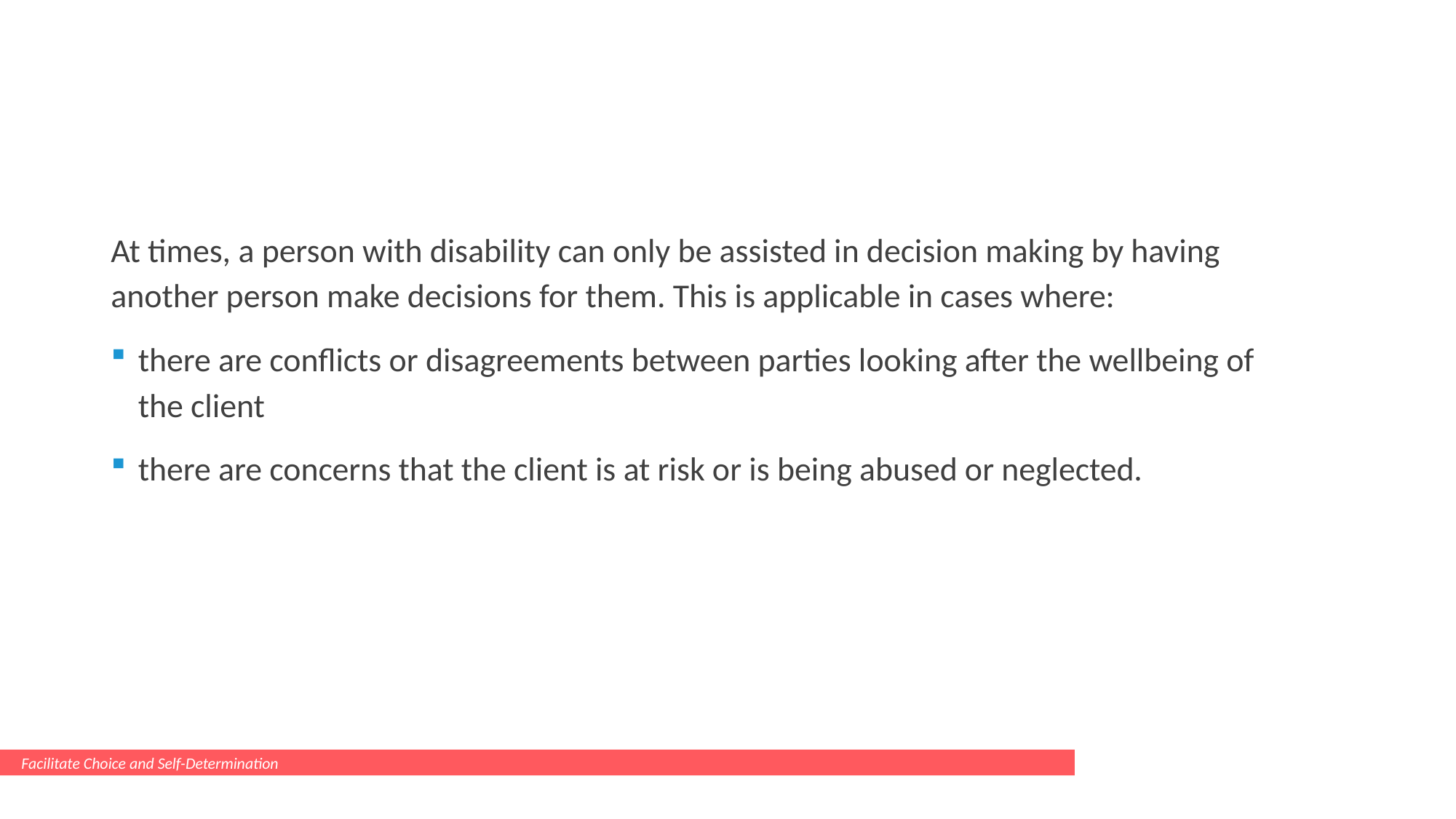

#
At times, a person with disability can only be assisted in decision making by having another person make decisions for them. This is applicable in cases where:
there are conflicts or disagreements between parties looking after the wellbeing of the client
there are concerns that the client is at risk or is being abused or neglected.
Facilitate Choice and Self-Determination